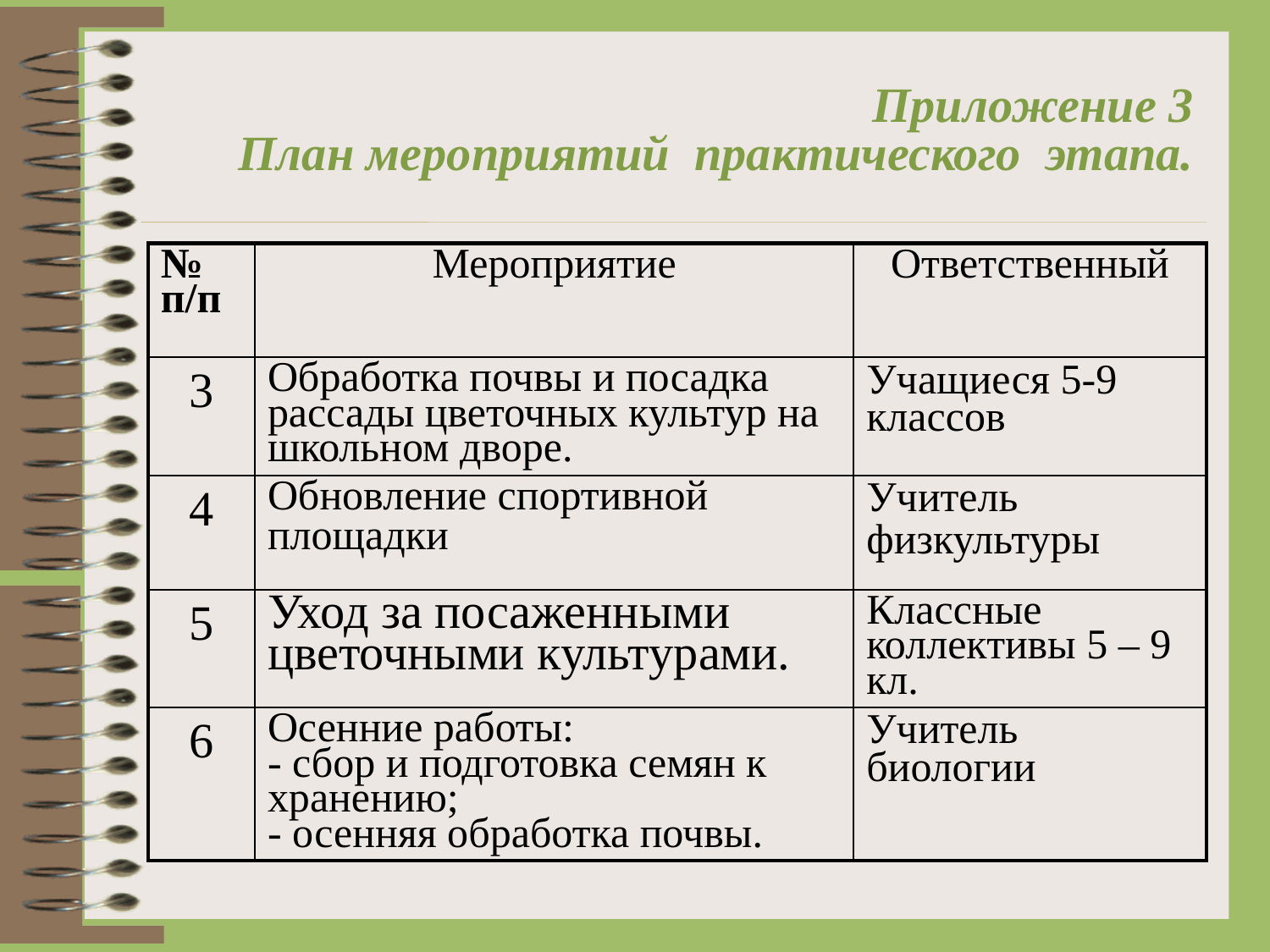

# Приложение 3 План мероприятий  практического  этапа.
| № п/п | Мероприятие | Ответственный |
| --- | --- | --- |
| 3 | Обработка почвы и посадка рассады цветочных культур на школьном дворе. | Учащиеся 5-9 классов |
| 4 | Обновление спортивной площадки | Учитель физкультуры |
| 5 | Уход за посаженными цветочными культурами. | Классные коллективы 5 – 9 кл. |
| 6 | Осенние работы: - сбор и подготовка семян к хранению; - осенняя обработка почвы. | Учитель биологии |